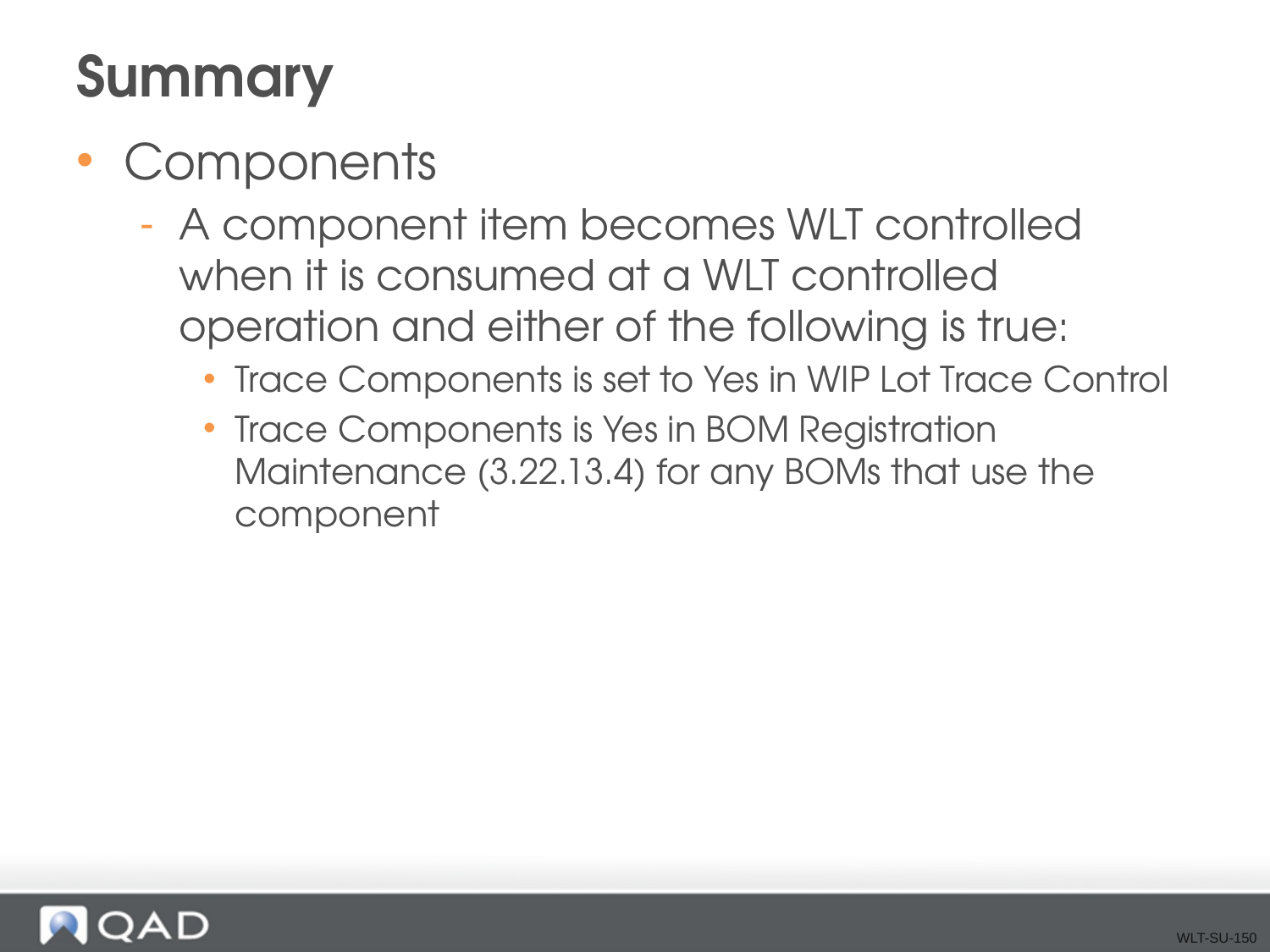

# Summary
Components
A component item becomes WLT controlled when it is consumed at a WLT controlled operation and either of the following is true:
Trace Components is set to Yes in WIP Lot Trace Control
Trace Components is Yes in BOM Registration Maintenance (3.22.13.4) for any BOMs that use the component
WLT-SU-150